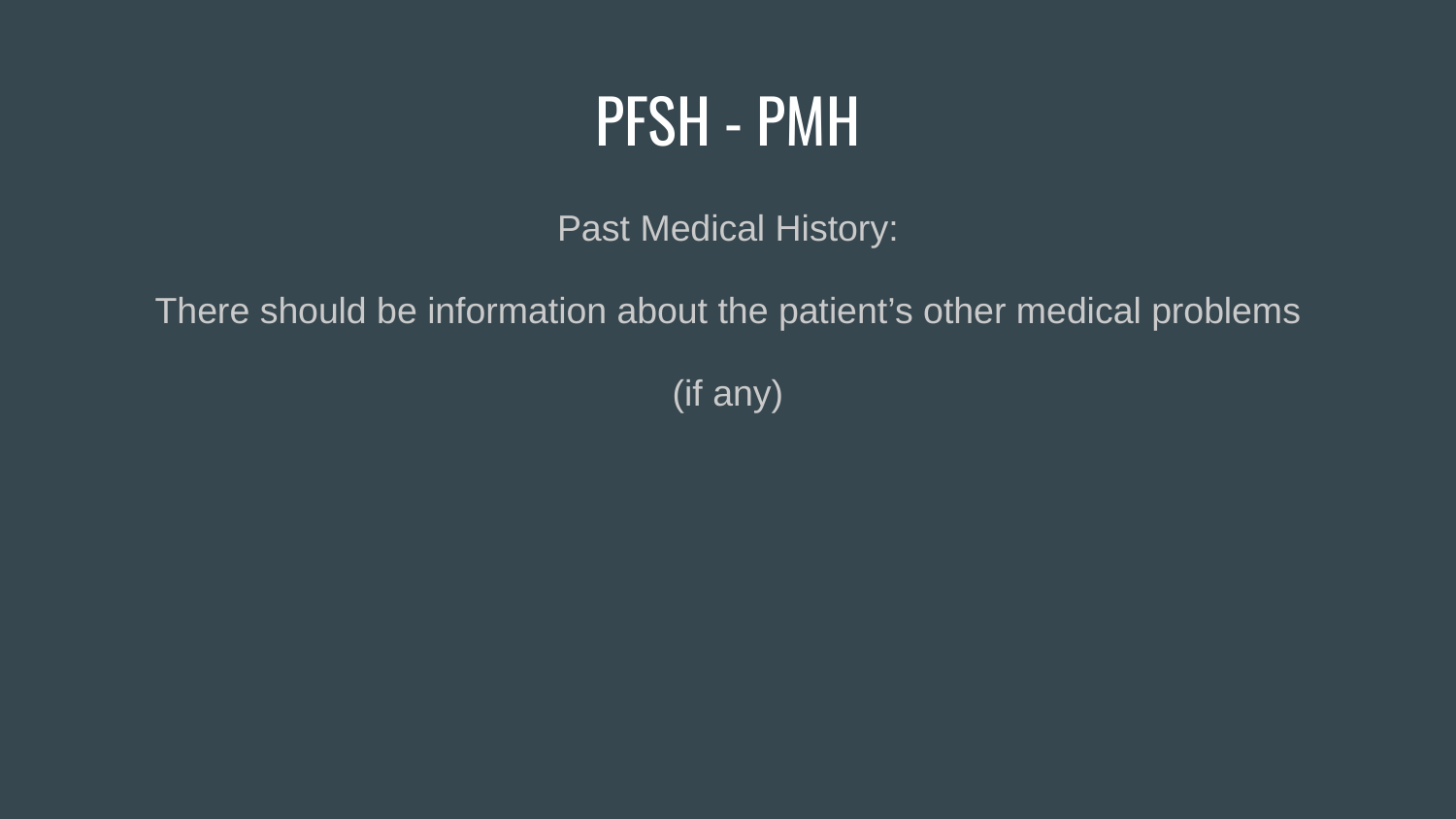

# PFSH - PMH
Past Medical History:
There should be information about the patient’s other medical problems
(if any)